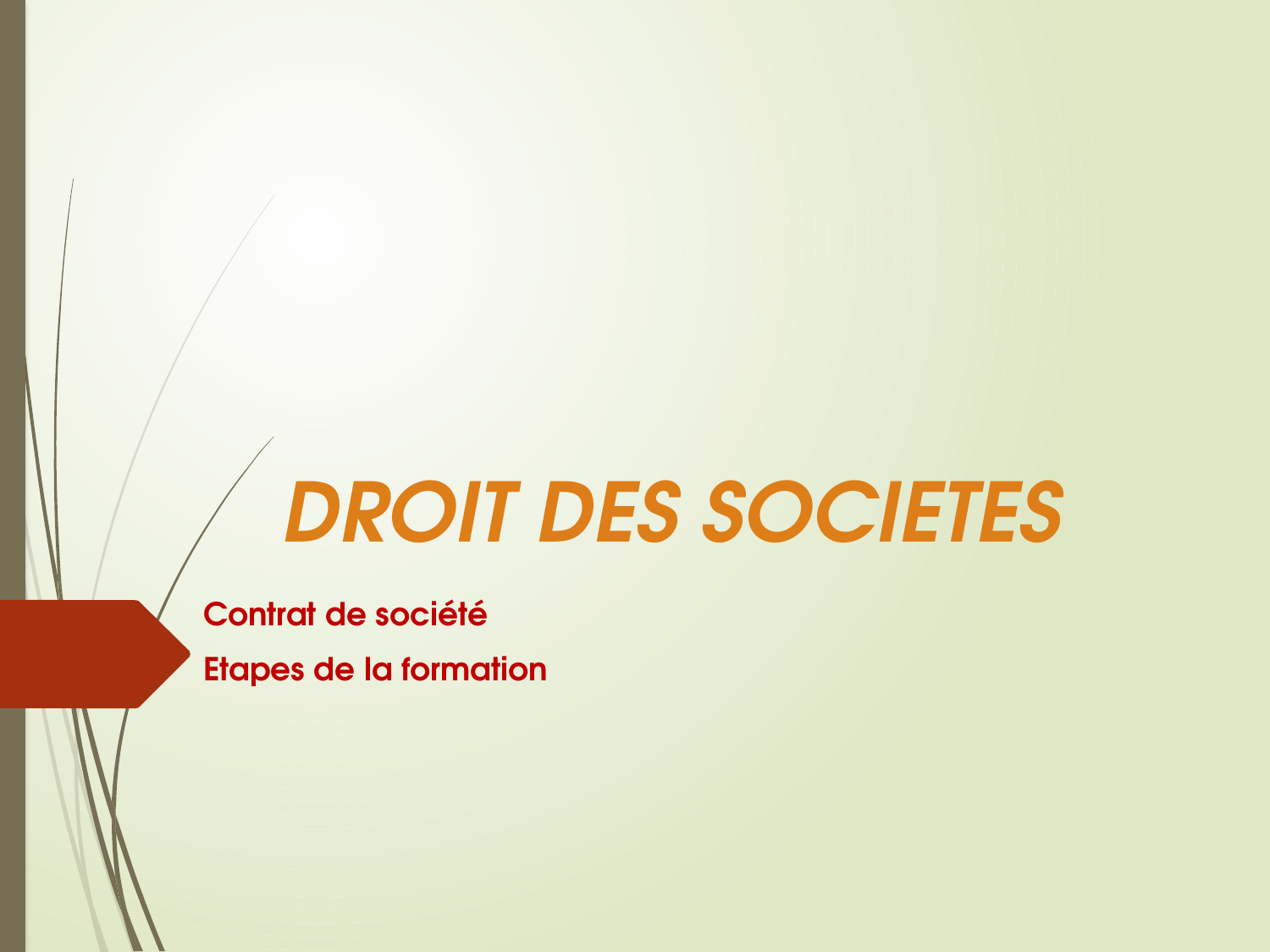

# DROIT DES SOCIETES

Contrat de société
Etapes de la formation